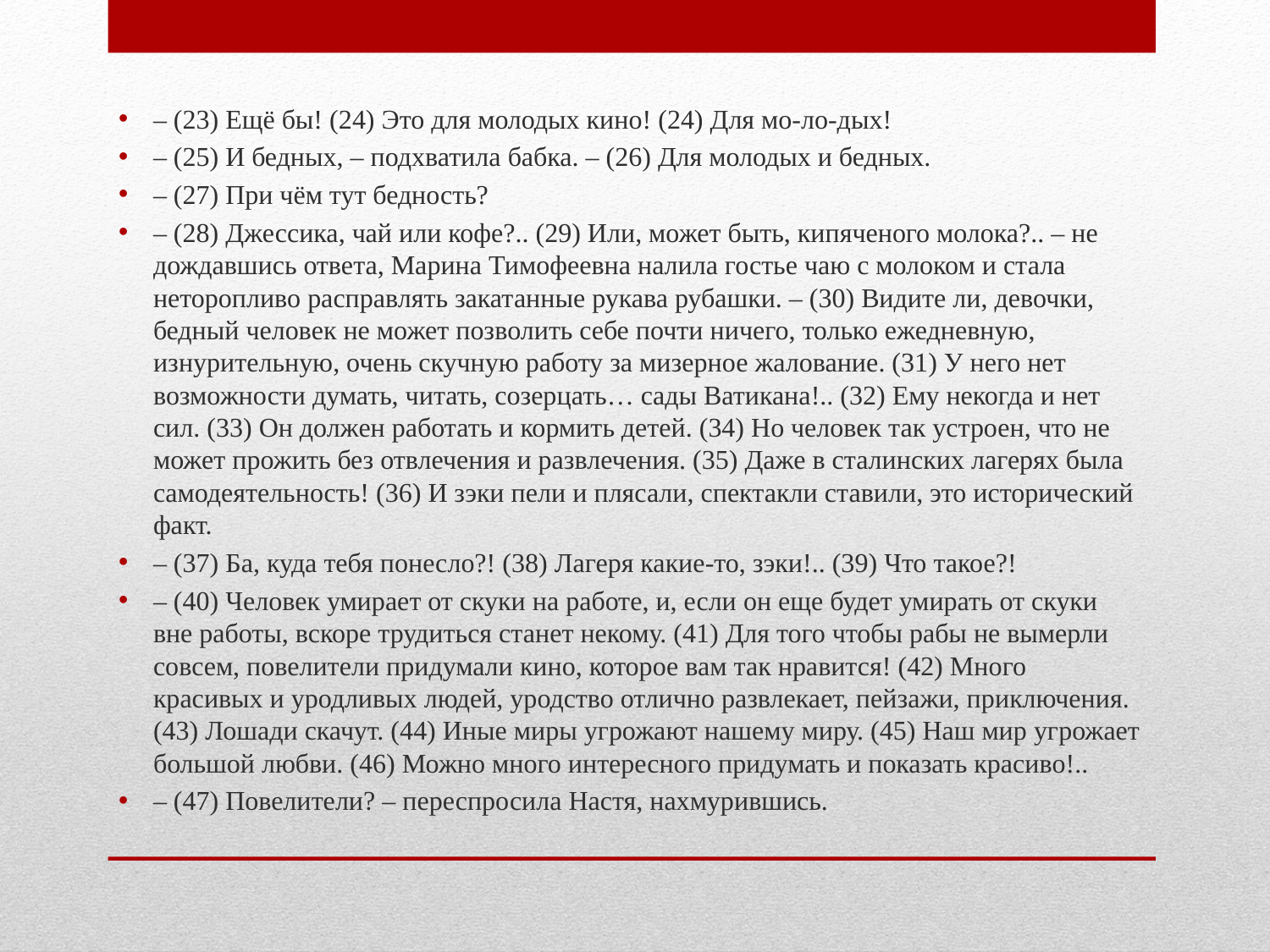

– (23) Ещё бы! (24) Это для молодых кино! (24) Для мо-ло-дых!
– (25) И бедных, – подхватила бабка. – (26) Для молодых и бедных.
– (27) При чём тут бедность?
– (28) Джессика, чай или кофе?.. (29) Или, может быть, кипяченого молока?.. – не дождавшись ответа, Марина Тимофеевна налила гостье чаю с молоком и стала неторопливо расправлять закатанные рукава рубашки. – (30) Видите ли, девочки, бедный человек не может позволить себе почти ничего, только ежедневную, изнурительную, очень скучную работу за мизерное жалование. (31) У него нет возможности думать, читать, созерцать… сады Ватикана!.. (32) Ему некогда и нет сил. (33) Он должен работать и кормить детей. (34) Но человек так устроен, что не может прожить без отвлечения и развлечения. (35) Даже в сталинских лагерях была самодеятельность! (36) И зэки пели и плясали, спектакли ставили, это исторический факт.
– (37) Ба, куда тебя понесло?! (38) Лагеря какие-то, зэки!.. (39) Что такое?!
– (40) Человек умирает от скуки на работе, и, если он еще будет умирать от скуки вне работы, вскоре трудиться станет некому. (41) Для того чтобы рабы не вымерли совсем, повелители придумали кино, которое вам так нравится! (42) Много красивых и уродливых людей, уродство отлично развлекает, пейзажи, приключения. (43) Лошади скачут. (44) Иные миры угрожают нашему миру. (45) Наш мир угрожает большой любви. (46) Можно много интересного придумать и показать красиво!..
– (47) Повелители? – переспросила Настя, нахмурившись.